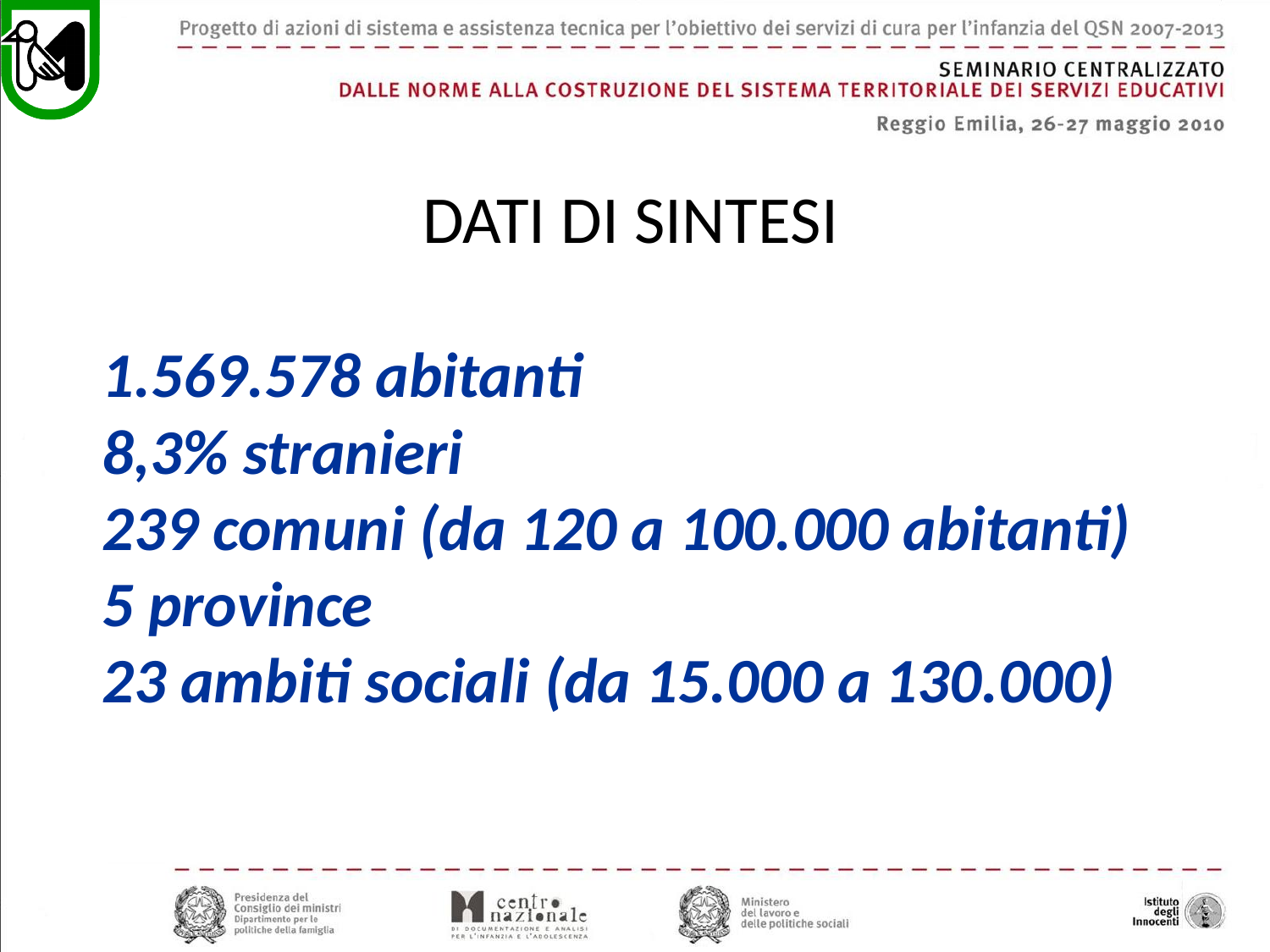

DATI DI SINTESI
 1.569.578 abitanti
 8,3% stranieri
 239 comuni (da 120 a 100.000 abitanti)
 5 province
 23 ambiti sociali (da 15.000 a 130.000)